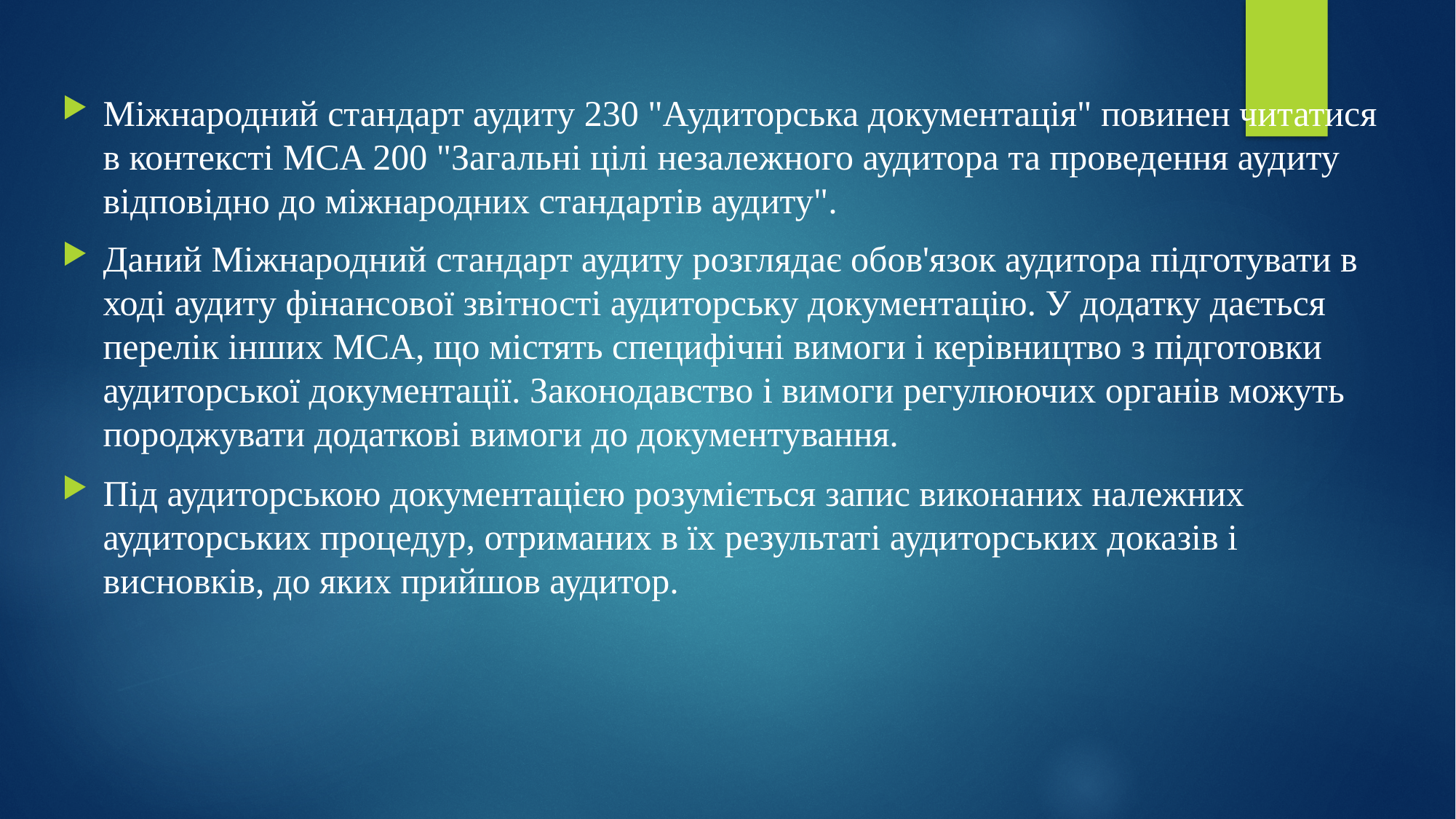

#
Міжнародний стандарт аудиту 230 "Аудиторська документація" повинен читатися в контексті MCA 200 "Загальні цілі незалежного аудитора та проведення аудиту відповідно до міжнародних стандартів аудиту".
Даний Міжнародний стандарт аудиту розглядає обов'язок аудитора підготувати в ході аудиту фінансової звітності аудиторську документацію. У додатку дається перелік інших MCA, що містять специфічні вимоги і керівництво з підготовки аудиторської документації. Законодавство і вимоги регулюючих органів можуть породжувати додаткові вимоги до документування.
Під аудиторською документацією розуміється запис виконаних належних аудиторських процедур, отриманих в їх результаті аудиторських доказів і висновків, до яких прийшов аудитор.